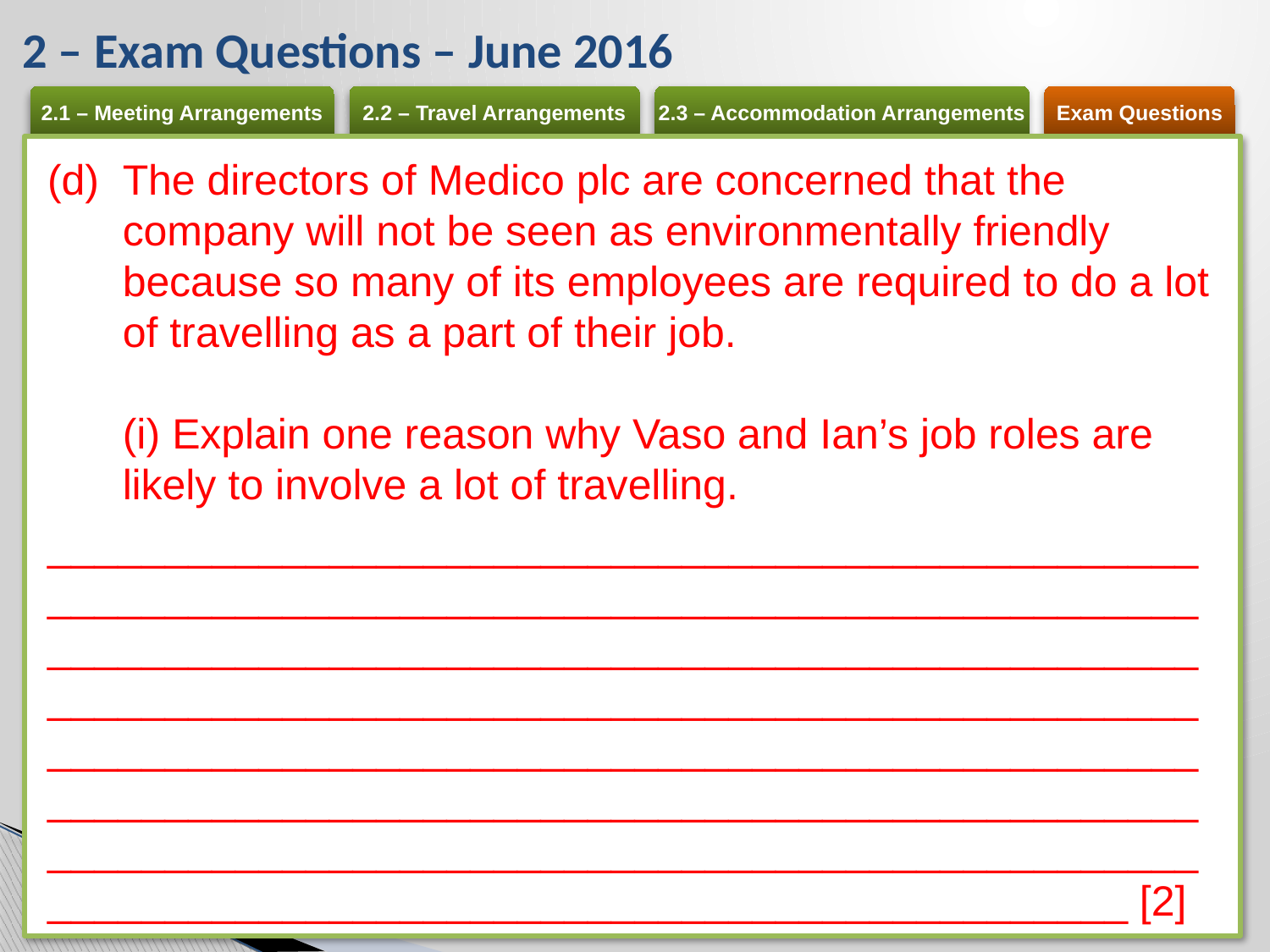

# 2 – Exam Questions – June 2016
The directors of Medico plc are concerned that the company will not be seen as environmentally friendly because so many of its employees are required to do a lot of travelling as a part of their job.
(i) Explain one reason why Vaso and Ian’s job roles are likely to involve a lot of travelling.
_____________________________________________________________________________________________________________________________________________________________________________________________________________________________________________________________________________________________________________________________________________________________________________________________________ [2]